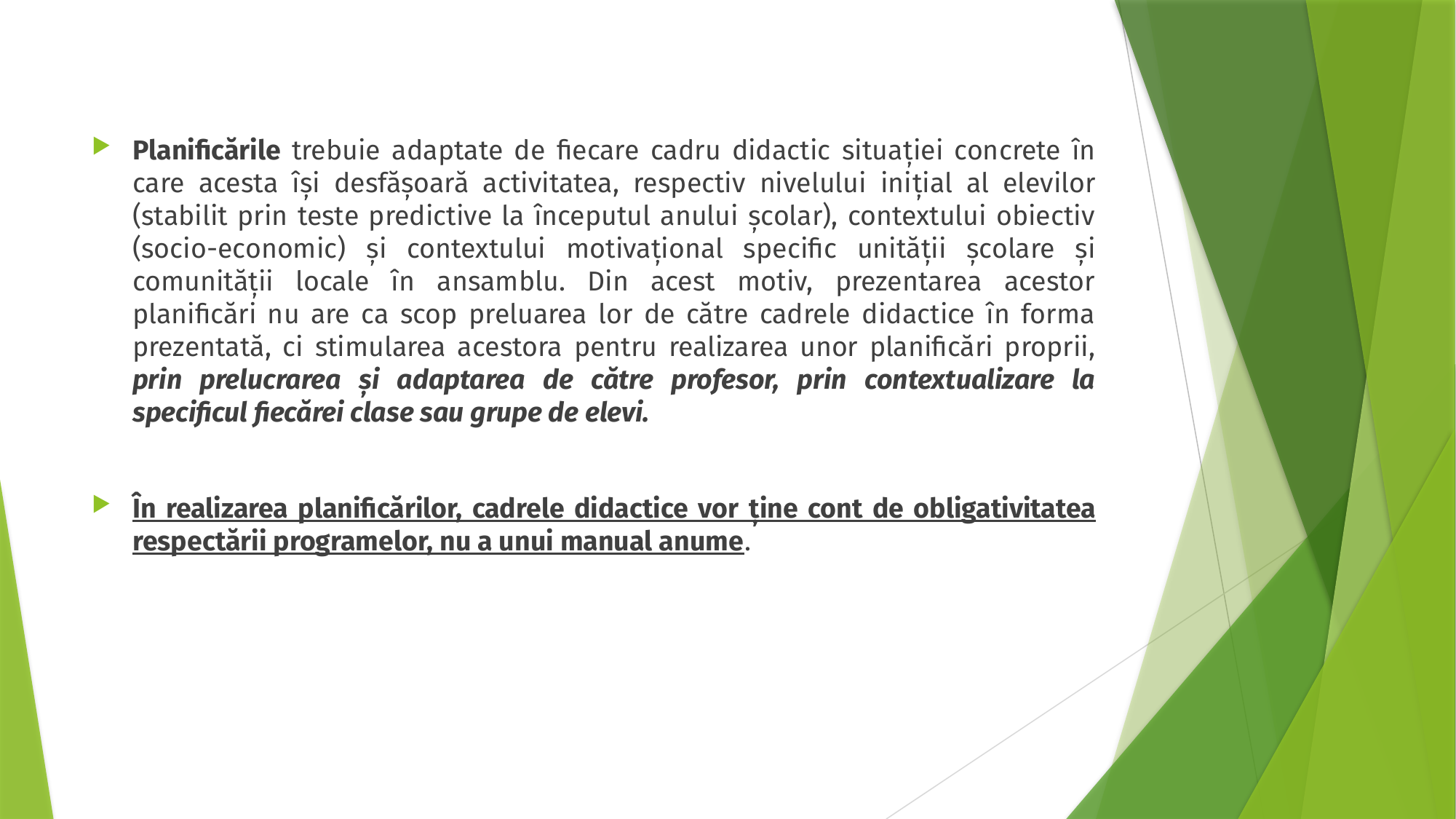

Planificările trebuie adaptate de fiecare cadru didactic situației concrete în care acesta își desfășoară activitatea, respectiv nivelului inițial al elevilor (stabilit prin teste predictive la începutul anului școlar), contextului obiectiv (socio-economic) și contextului motivațional specific unității școlare și comunității locale în ansamblu. Din acest motiv, prezentarea acestor planificări nu are ca scop preluarea lor de către cadrele didactice în forma prezentată, ci stimularea acestora pentru realizarea unor planificări proprii, prin prelucrarea și adaptarea de către profesor, prin contextualizare la specificul fiecărei clase sau grupe de elevi.

În realizarea planificărilor, cadrele didactice vor ține cont de obligativitatea respectării programelor, nu a unui manual anume.